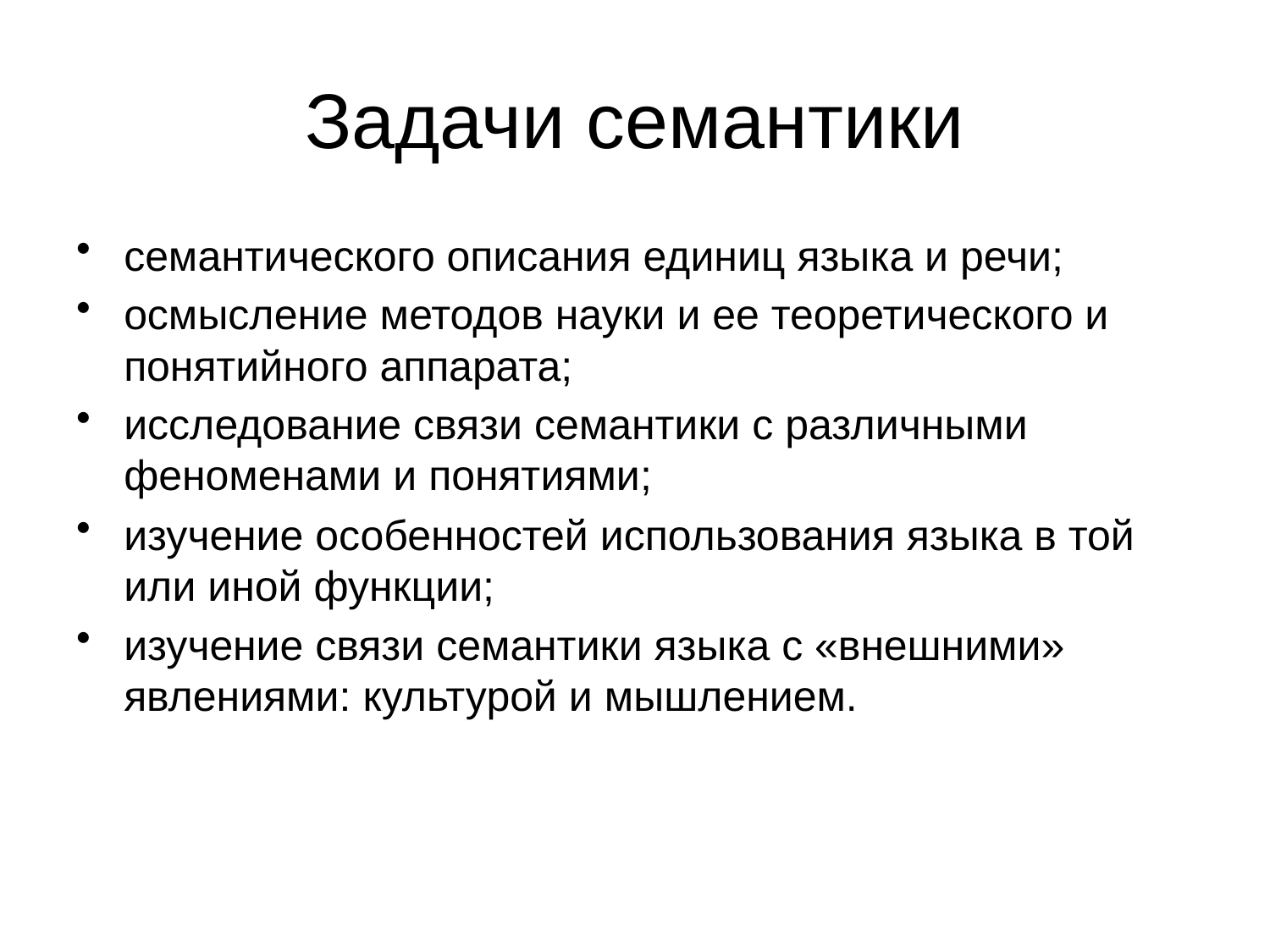

# Задачи семантики
семантического описания единиц языка и речи;
осмысление методов науки и ее теоретического и понятийного аппарата;
исследование связи семантики с различными феноменами и понятиями;
изучение особенностей использования языка в той или иной функции;
изучение связи семантики языка с «внешними» явлениями: культурой и мышлением.